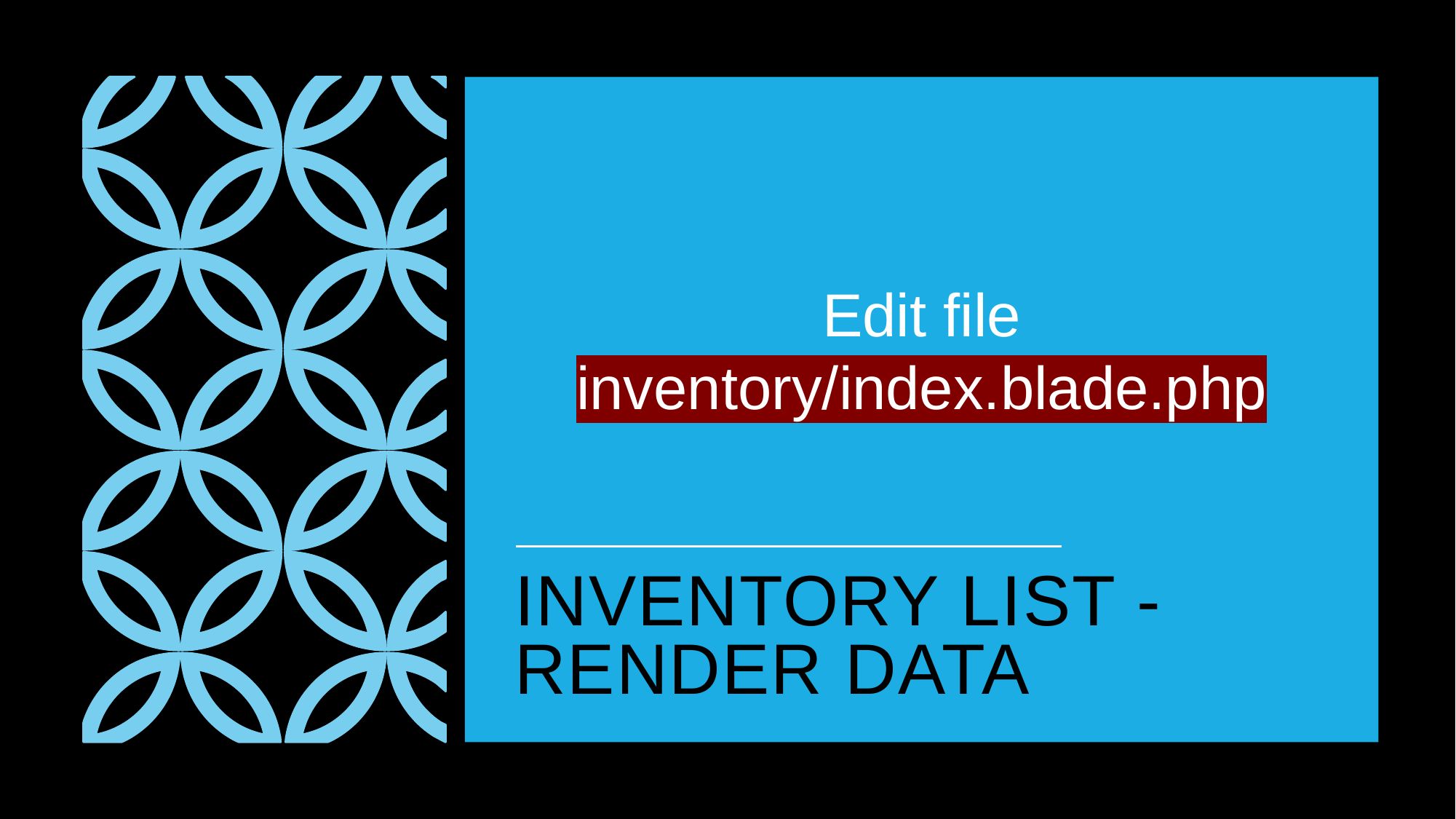

Edit file inventory/index.blade.php
# INVENTORY LIST - RENDER DATA